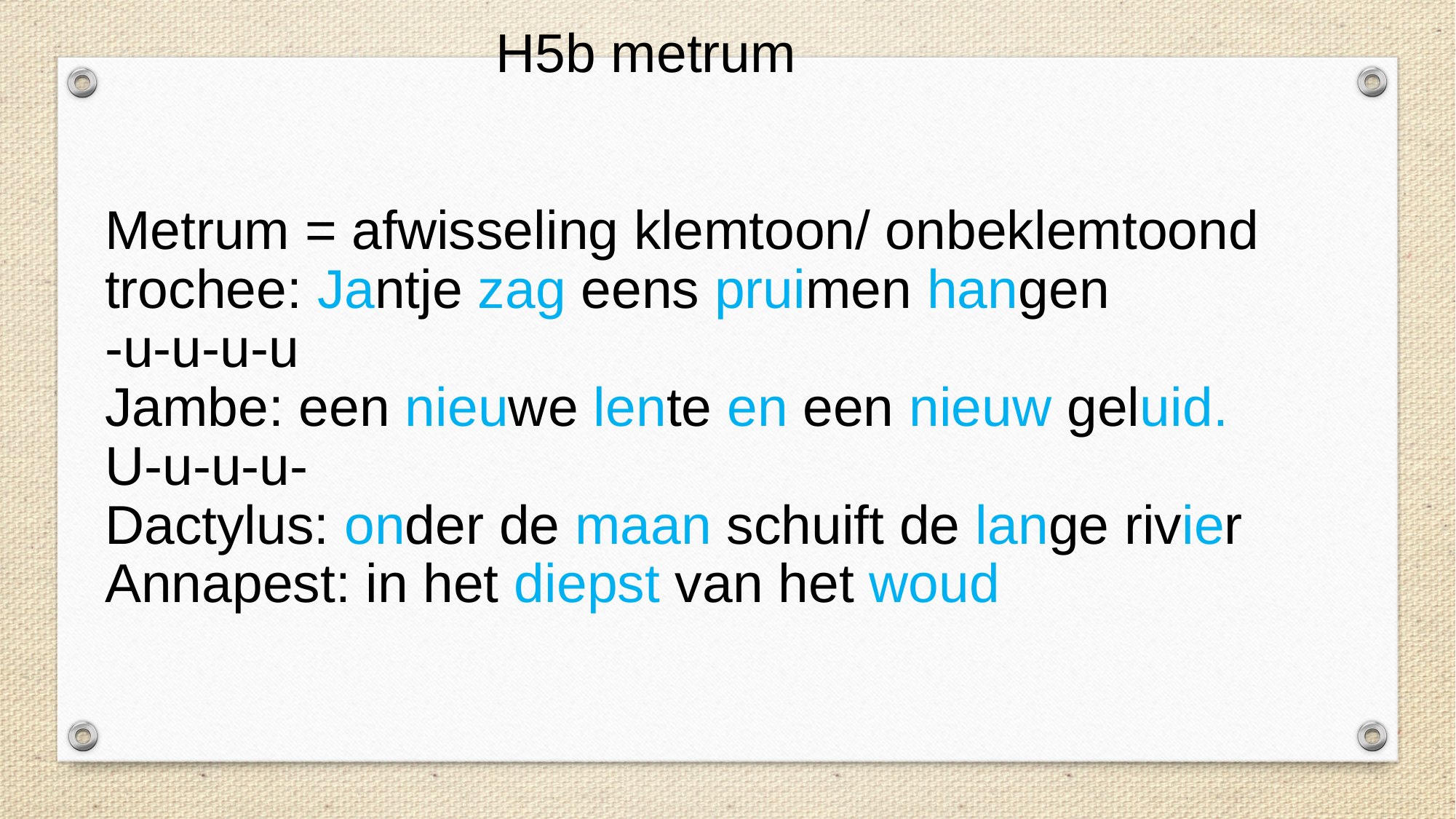

# H5b metrum
Metrum = afwisseling klemtoon/ onbeklemtoond
trochee: Jantje zag eens pruimen hangen
-u-u-u-u
Jambe: een nieuwe lente en een nieuw geluid.
U-u-u-u-
Dactylus: onder de maan schuift de lange rivier
Annapest: in het diepst van het woud